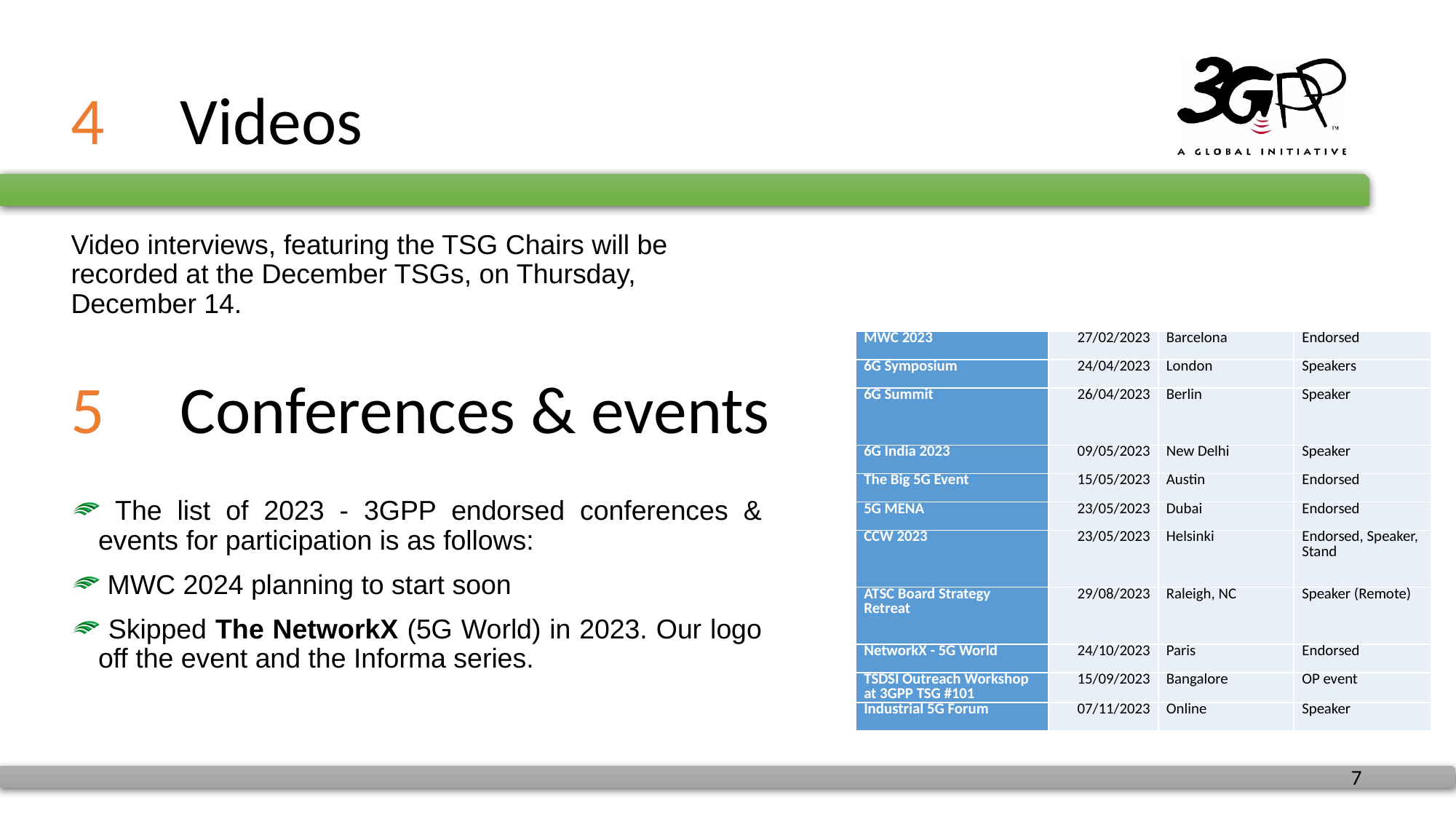

# 4	Videos
Video interviews, featuring the TSG Chairs will be recorded at the December TSGs, on Thursday, December 14.
| MWC 2023 | 27/02/2023 | Barcelona | Endorsed |
| --- | --- | --- | --- |
| 6G Symposium | 24/04/2023 | London | Speakers |
| 6G Summit | 26/04/2023 | Berlin | Speaker |
| 6G India 2023 | 09/05/2023 | New Delhi | Speaker |
| The Big 5G Event | 15/05/2023 | Austin | Endorsed |
| 5G MENA | 23/05/2023 | Dubai | Endorsed |
| CCW 2023 | 23/05/2023 | Helsinki | Endorsed, Speaker, Stand |
| ATSC Board Strategy Retreat | 29/08/2023 | Raleigh, NC | Speaker (Remote) |
| NetworkX - 5G World | 24/10/2023 | Paris | Endorsed |
| TSDSI Outreach Workshop at 3GPP TSG #101 | 15/09/2023 | Bangalore | OP event |
| Industrial 5G Forum | 07/11/2023 | Online | Speaker |
5	Conferences & events
 The list of 2023 - 3GPP endorsed conferences & events for participation is as follows:
 MWC 2024 planning to start soon
 Skipped The NetworkX (5G World) in 2023. Our logo off the event and the Informa series.